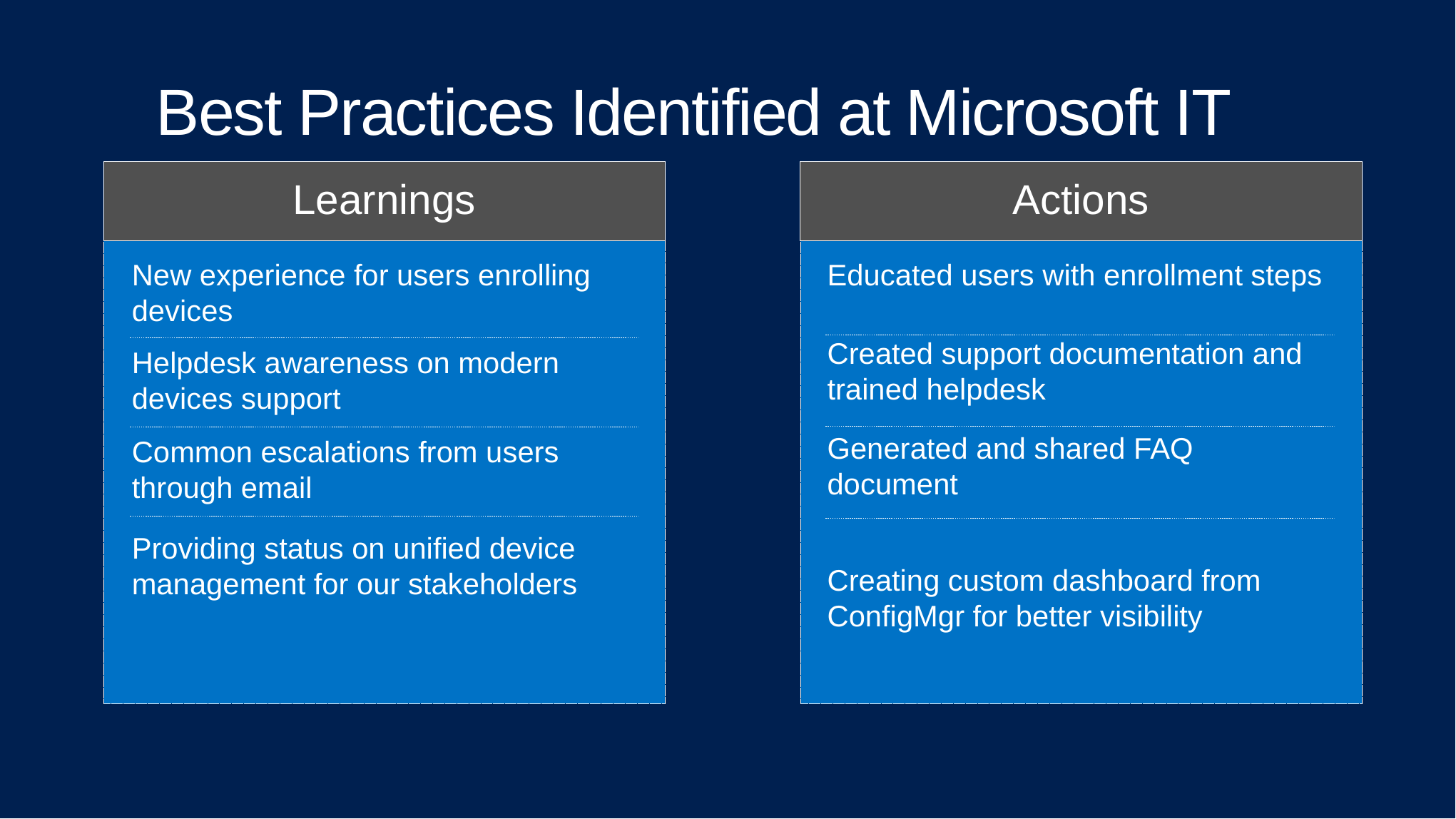

# Best Practices Identified at Microsoft IT
Learnings
Actions

New experience for users enrolling devices

Helpdesk awareness on modern devices support

Common escalations from users through email

Providing status on unified device management for our stakeholders
Educated users with enrollment steps

Created support documentation and trained helpdesk

Generated and shared FAQ document

Creating custom dashboard from ConfigMgr for better visibility